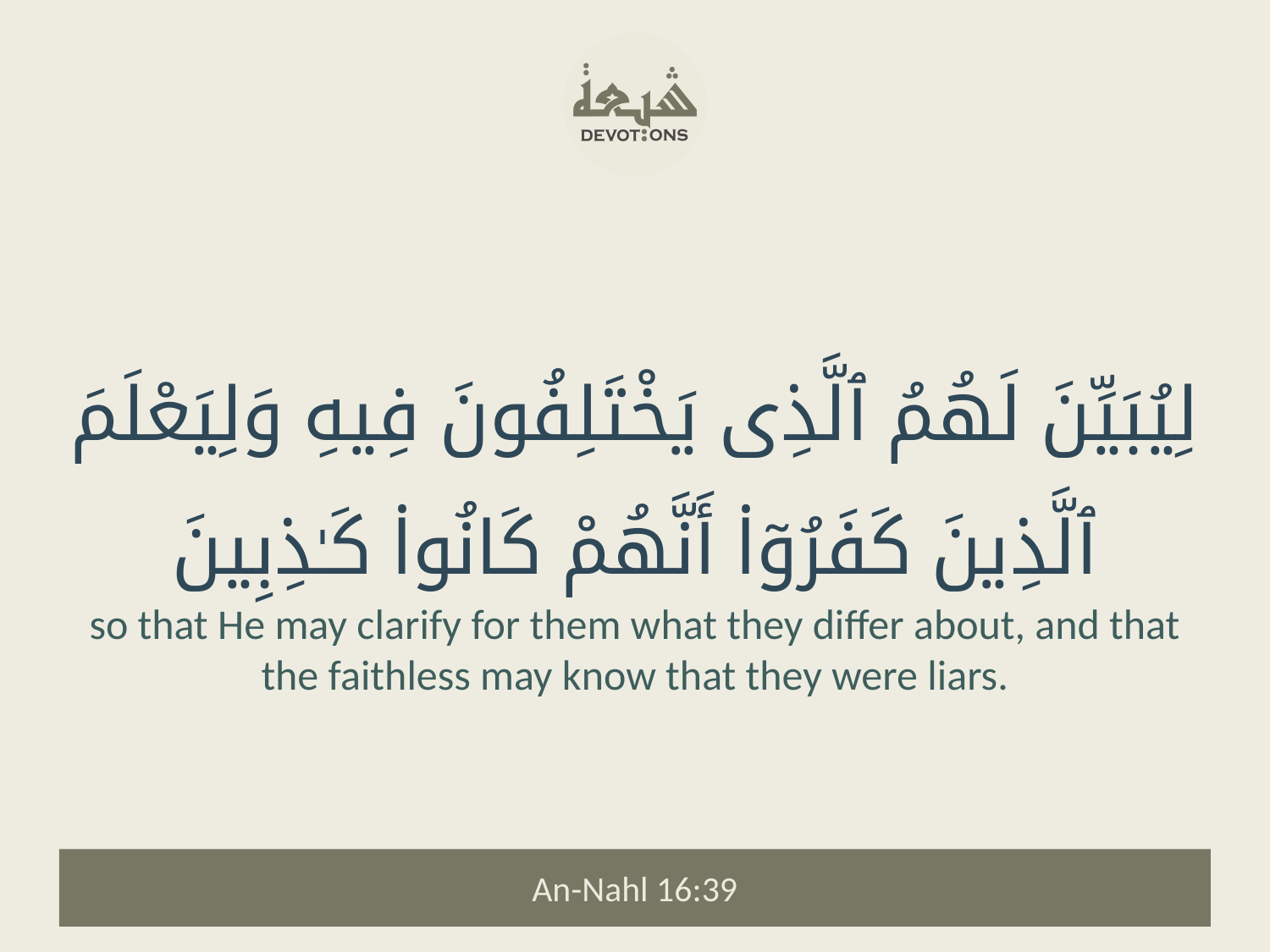

لِيُبَيِّنَ لَهُمُ ٱلَّذِى يَخْتَلِفُونَ فِيهِ وَلِيَعْلَمَ ٱلَّذِينَ كَفَرُوٓا۟ أَنَّهُمْ كَانُوا۟ كَـٰذِبِينَ
so that He may clarify for them what they differ about, and that the faithless may know that they were liars.
An-Nahl 16:39